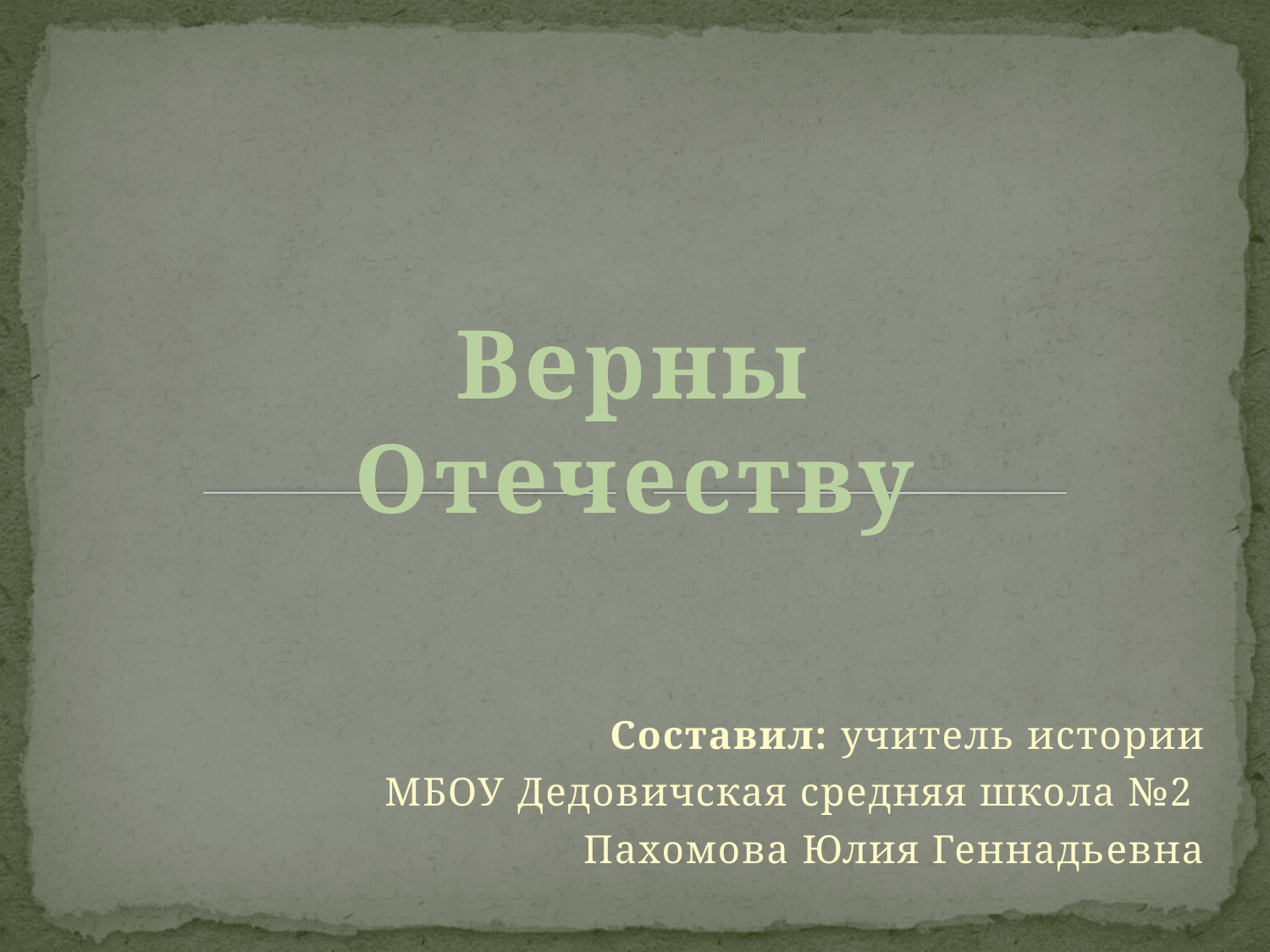

#
Верны Отечеству
Составил: учитель истории
 МБОУ Дедовичская средняя школа №2
Пахомова Юлия Геннадьевна